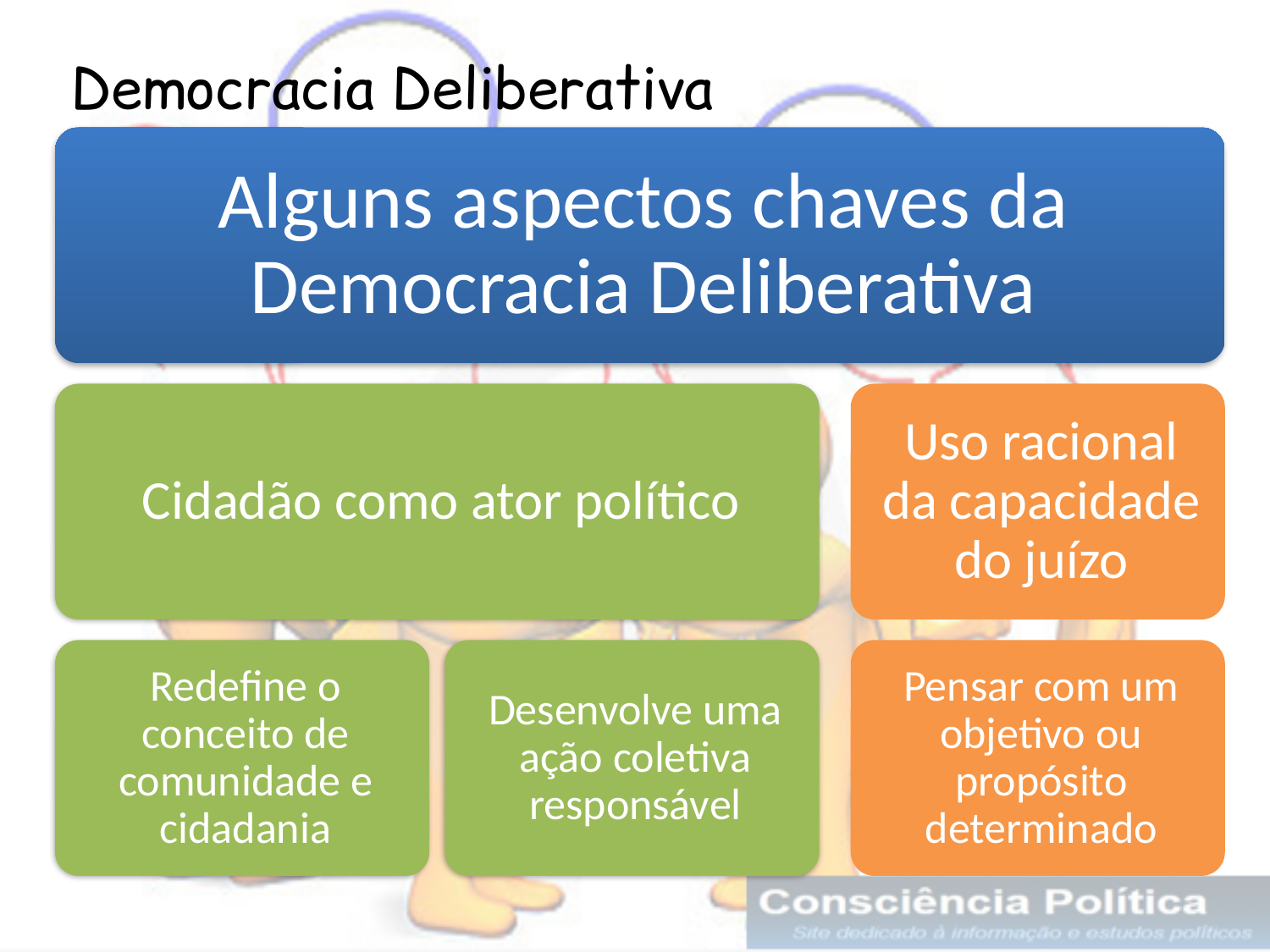

Democracia Deliberativa
Alguns aspectos chaves da Democracia Deliberativa
Cidadão como ator político
Redefine o conceito de comunidade e cidadania
Desenvolve uma ação coletiva responsável
Uso racional da capacidade do juízo
Pensar com um objetivo ou propósito determinado